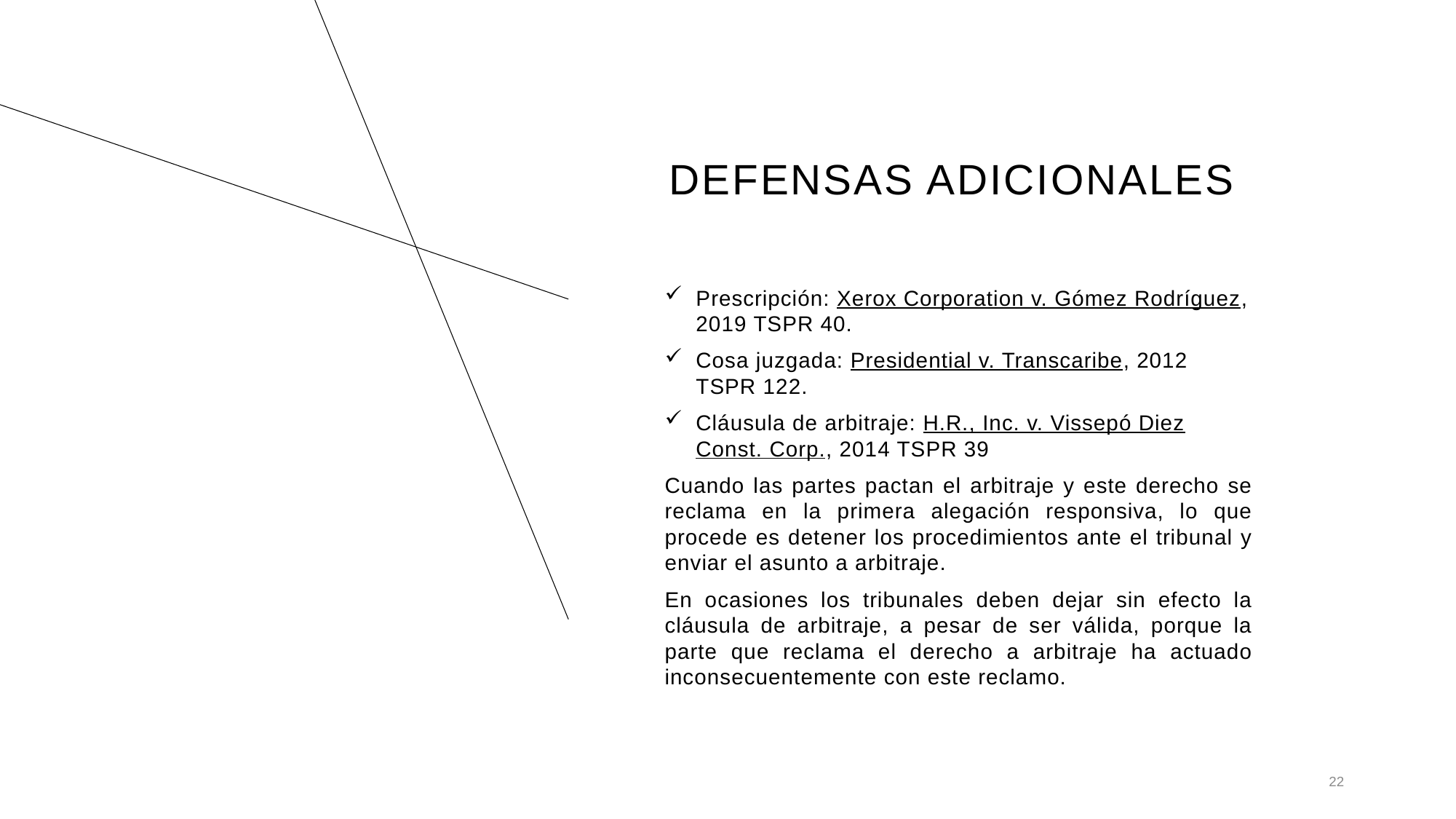

# Defensas adicionales
Prescripción: Xerox Corporation v. Gómez Rodríguez, 2019 TSPR 40.
Cosa juzgada: Presidential v. Transcaribe, 2012 TSPR 122.
Cláusula de arbitraje: H.R., Inc. v. Vissepó Diez Const. Corp., 2014 TSPR 39
Cuando las partes pactan el arbitraje y este derecho se reclama en la primera alegación responsiva, lo que procede es detener los procedimientos ante el tribunal y enviar el asunto a arbitraje.
En ocasiones los tribunales deben dejar sin efecto la cláusula de arbitraje, a pesar de ser válida, porque la parte que reclama el derecho a arbitraje ha actuado inconsecuentemente con este reclamo.

22